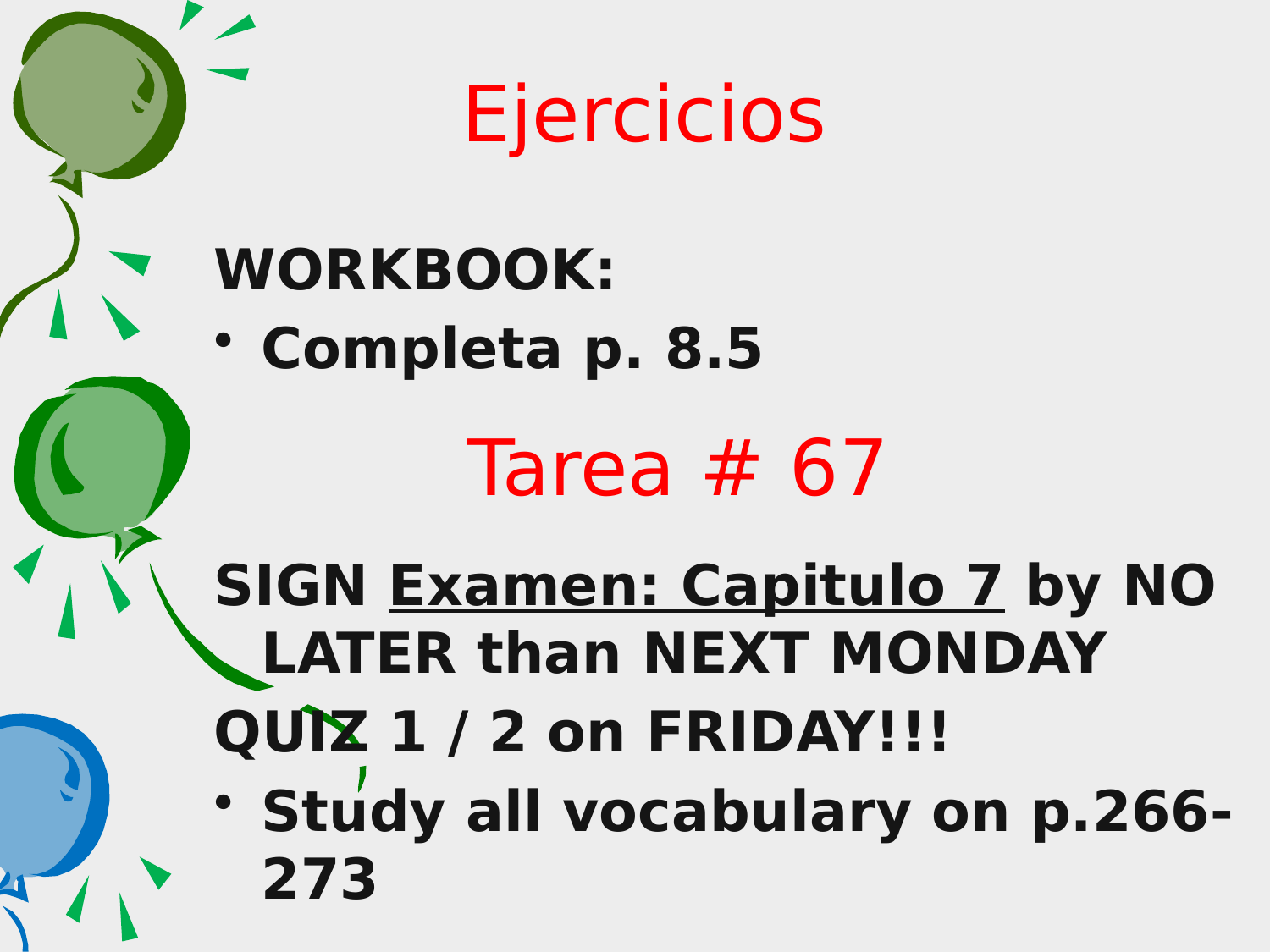

Ejercicios

WORKBOOK:
Completa p. 8.5

SIGN Examen: Capitulo 7 by NO LATER than NEXT MONDAY
QUIZ 1 / 2 on FRIDAY!!!
Study all vocabulary on p.266-273
Tarea # 67